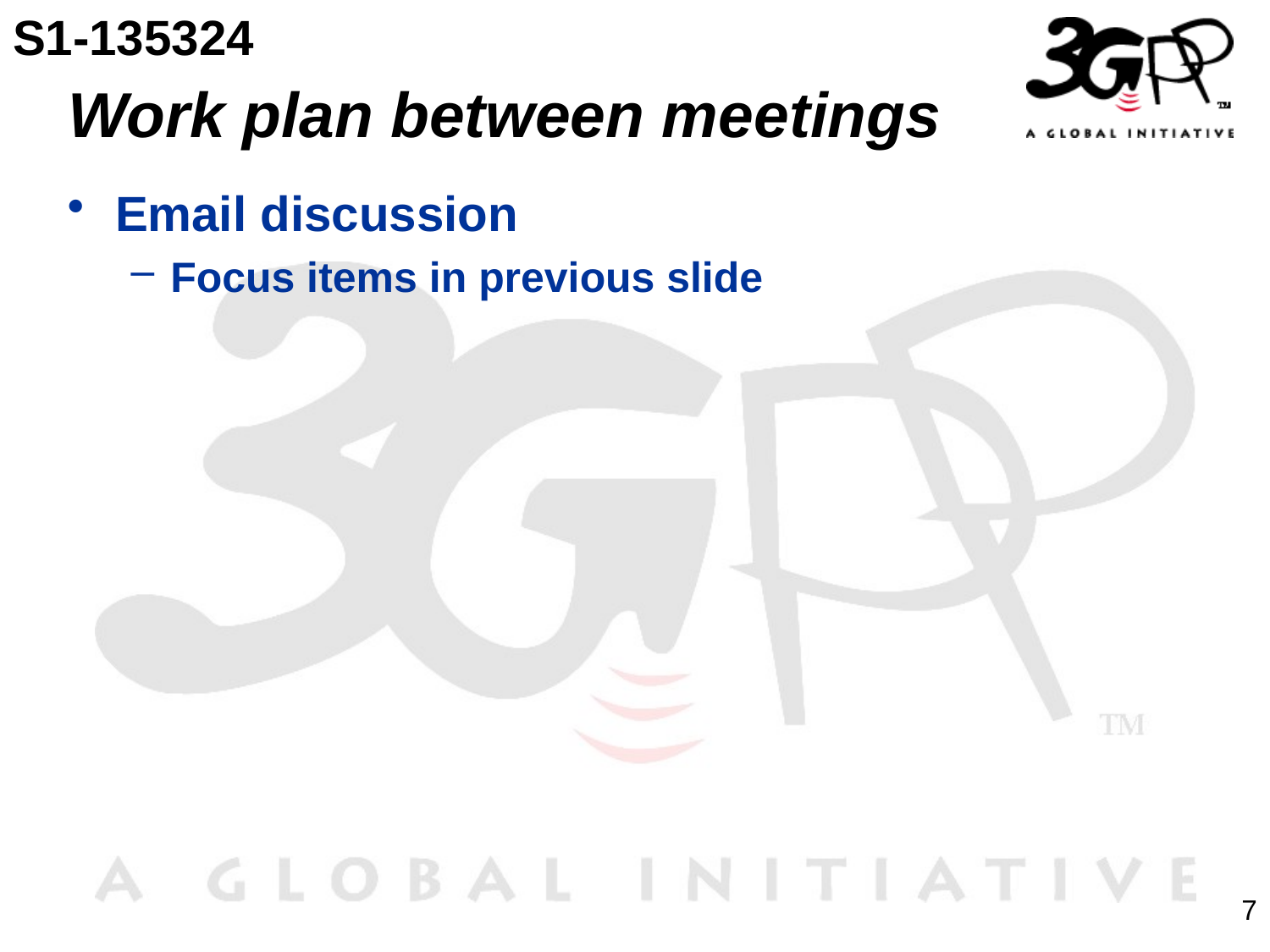

S1-135324

# Work plan between meetings
Email discussion
Focus items in previous slide
7